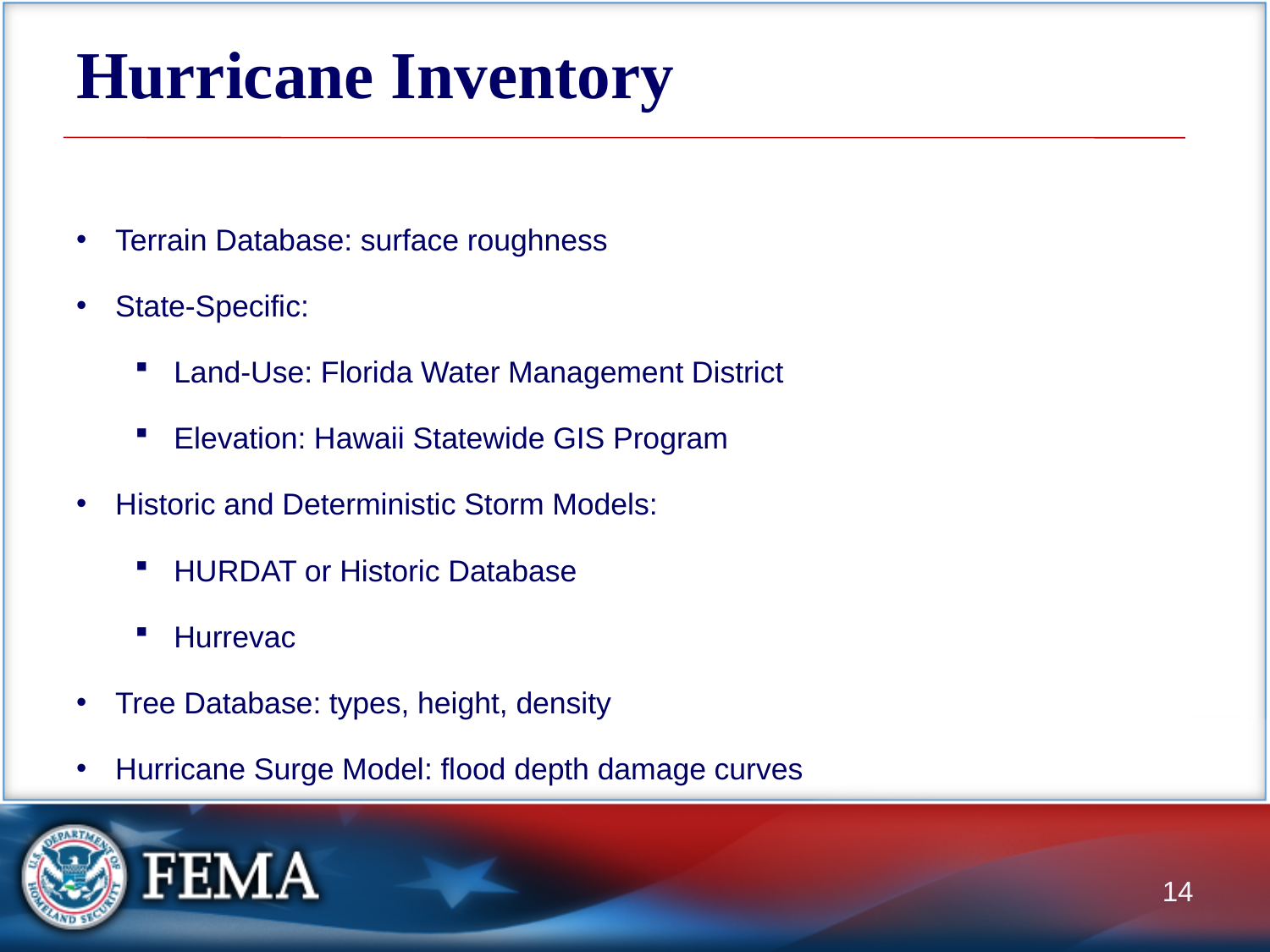

# Hurricane Inventory

Terrain Database: surface roughness
State-Specific:
Land-Use: Florida Water Management District
Elevation: Hawaii Statewide GIS Program
Historic and Deterministic Storm Models:
HURDAT or Historic Database
Hurrevac
Tree Database: types, height, density
Hurricane Surge Model: flood depth damage curves
14